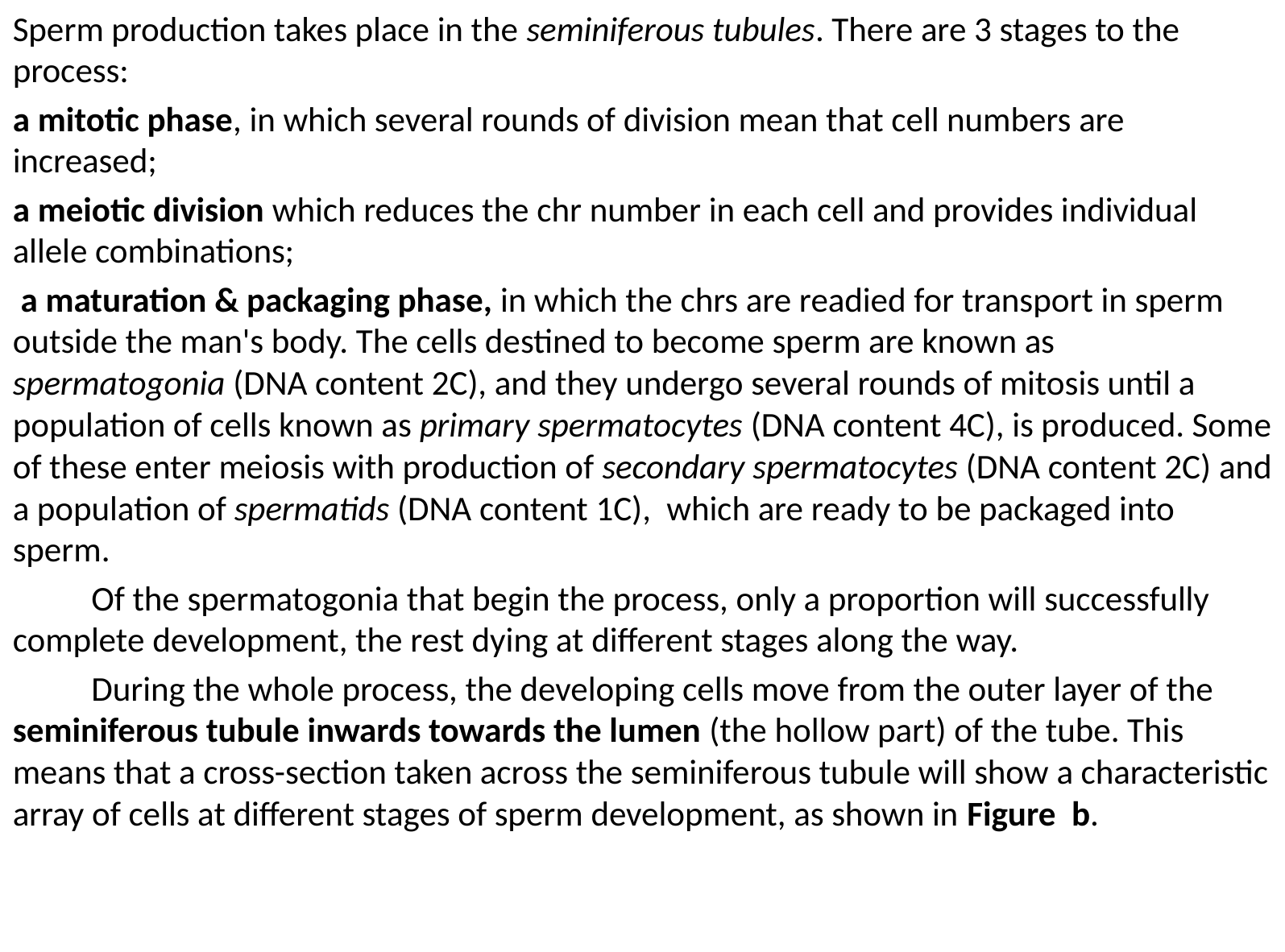

Sperm production takes place in the seminiferous tubules. There are 3 stages to the process:
a mitotic phase, in which several rounds of division mean that cell numbers are increased;
a meiotic division which reduces the chr number in each cell and provides individual allele combinations;
 a maturation & packaging phase, in which the chrs are readied for transport in sperm outside the man's body. The cells destined to become sperm are known as spermatogonia (DNA content 2C), and they undergo several rounds of mitosis until a population of cells known as primary spermatocytes (DNA content 4C), is produced. Some of these enter meiosis with production of secondary spermatocytes (DNA content 2C) and a population of spermatids (DNA content 1C),  which are ready to be packaged into sperm.
          Of the spermatogonia that begin the process, only a proportion will successfully complete development, the rest dying at different stages along the way.
          During the whole process, the developing cells move from the outer layer of the seminiferous tubule inwards towards the lumen (the hollow part) of the tube. This means that a cross-section taken across the seminiferous tubule will show a characteristic array of cells at different stages of sperm development, as shown in Figure  b.